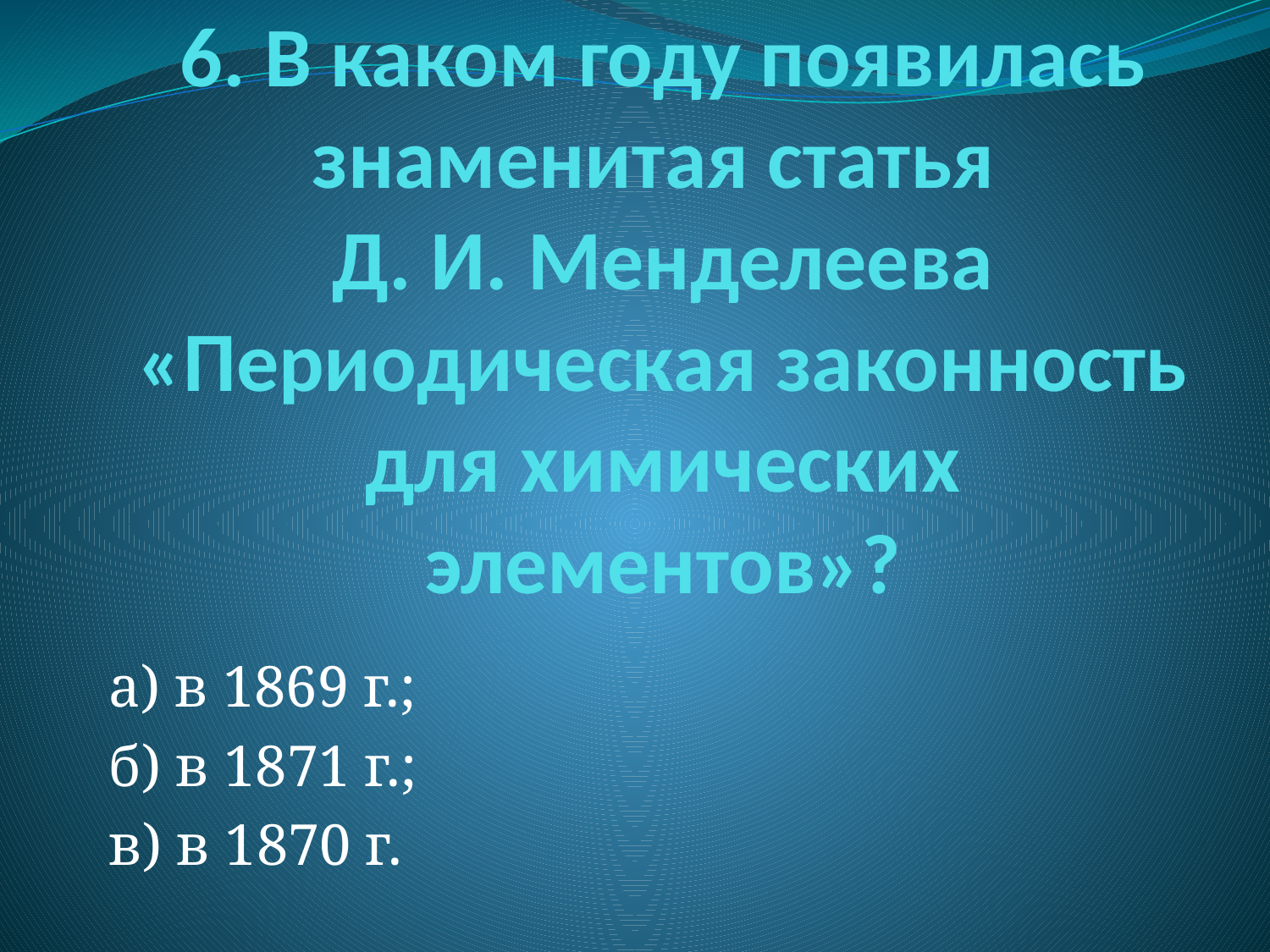

# 6. В каком году появилась знаменитая статья Д. И. Менделеева «Периодическая законность для химических элементов»?
а) в 1869 г.;
б) в 1871 г.;
в) в 1870 г.